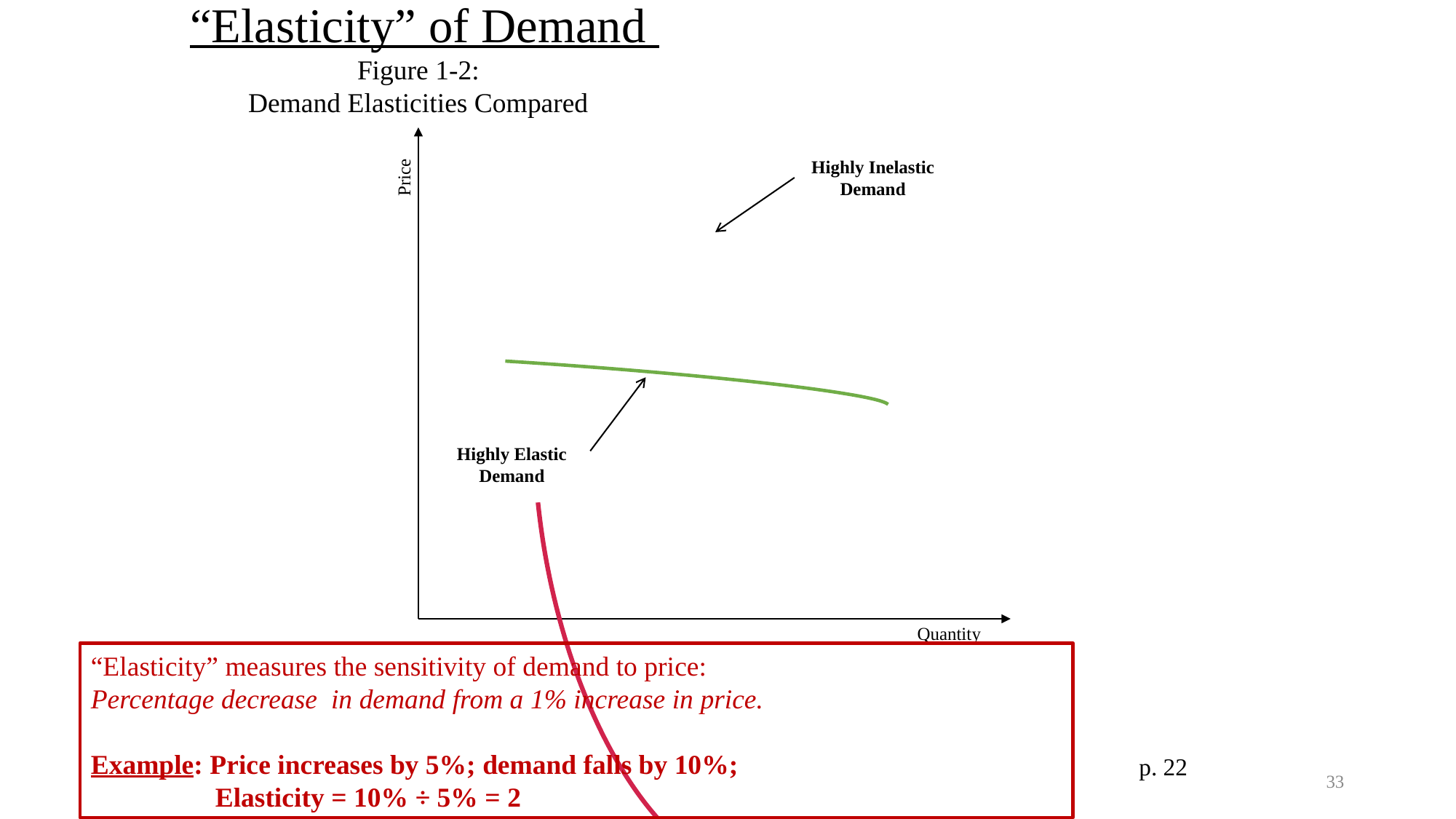

“Elasticity” of Demand
Figure 1-2:
Demand Elasticities Compared
Highly Inelastic Demand

Price

Highly Elastic Demand
Quantity
“Elasticity” measures the sensitivity of demand to price:
Percentage decrease  in demand from a 1% increase in price.

Example: Price increases by 5%; demand falls by 10%;
                  Elasticity = 10% ÷ 5% = 2
p. 22
33